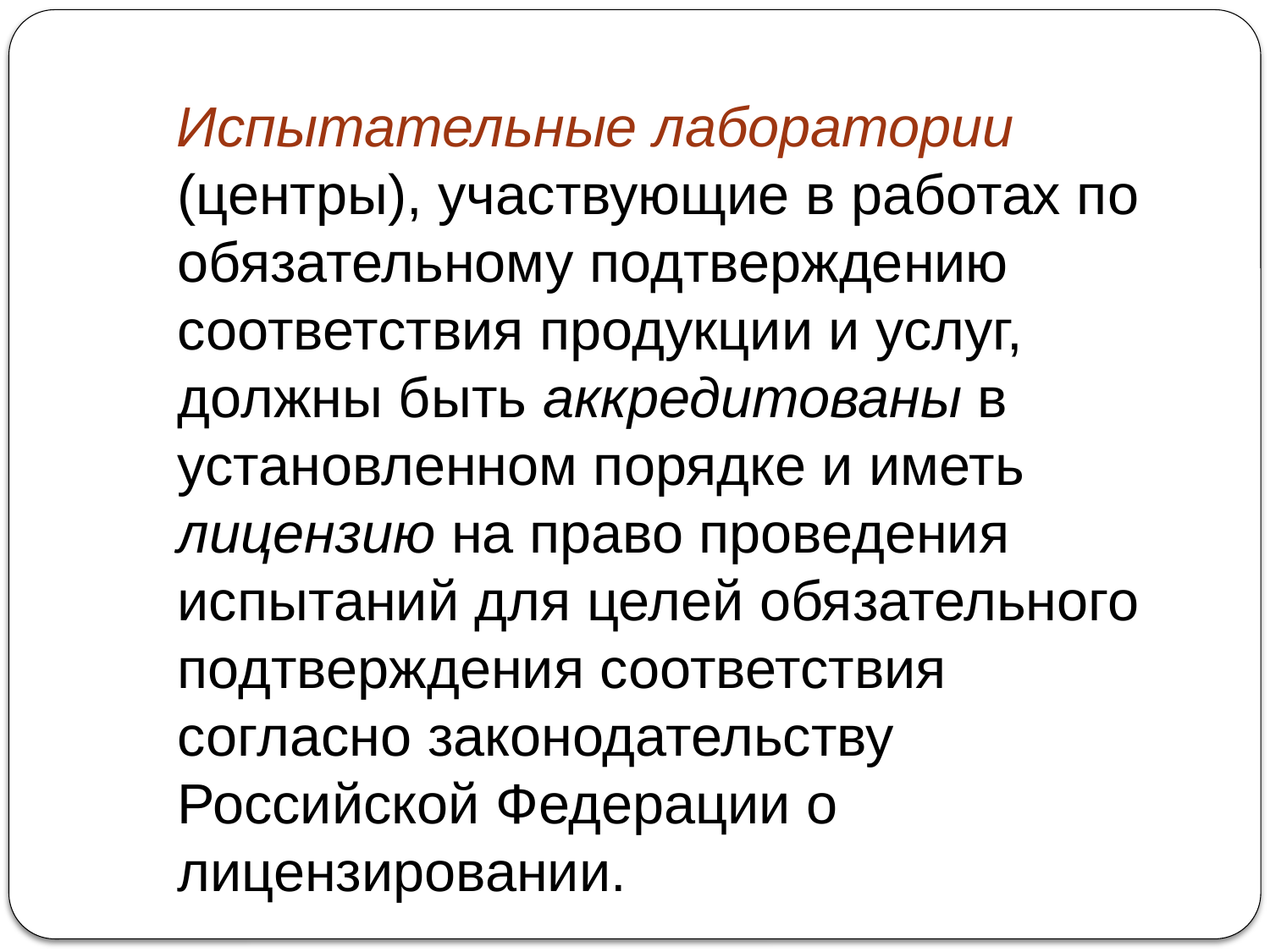

Испытательные лаборатории (центры), участвующие в работах по обязательному подтверждению соответствия продукции и услуг, должны быть аккредитованы в установленном порядке и иметь лицензию на право проведения испытаний для целей обязательного подтверждения соответствия согласно законодательству Российской Федерации о лицензировании.